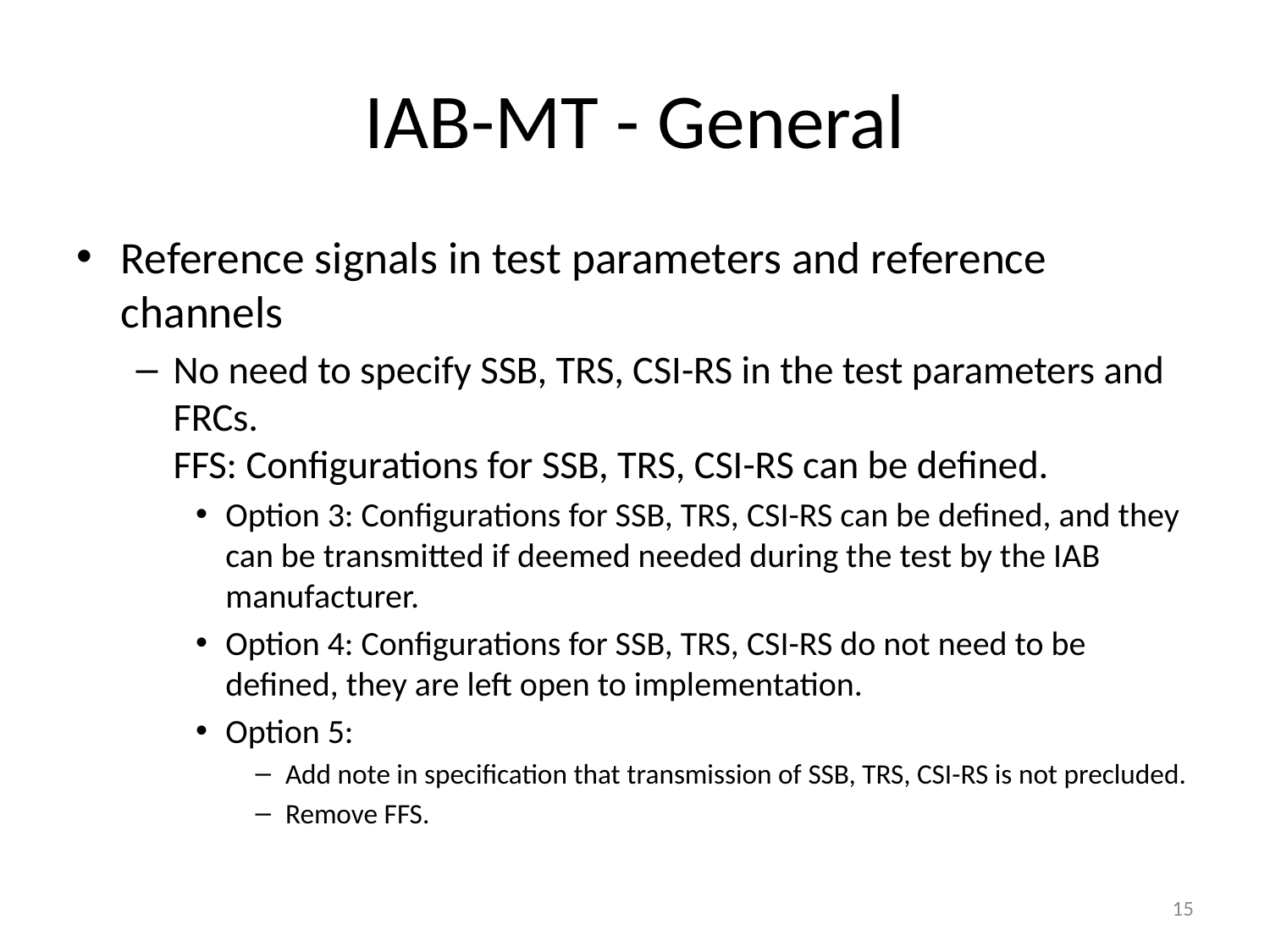

# IAB-MT - General
Reference signals in test parameters and reference channels
No need to specify SSB, TRS, CSI-RS in the test parameters and FRCs.
FFS: Configurations for SSB, TRS, CSI-RS can be defined.
Option 3: Configurations for SSB, TRS, CSI-RS can be defined, and they can be transmitted if deemed needed during the test by the IAB manufacturer.
Option 4: Configurations for SSB, TRS, CSI-RS do not need to be defined, they are left open to implementation.
Option 5:
Add note in specification that transmission of SSB, TRS, CSI-RS is not precluded.
Remove FFS.
15